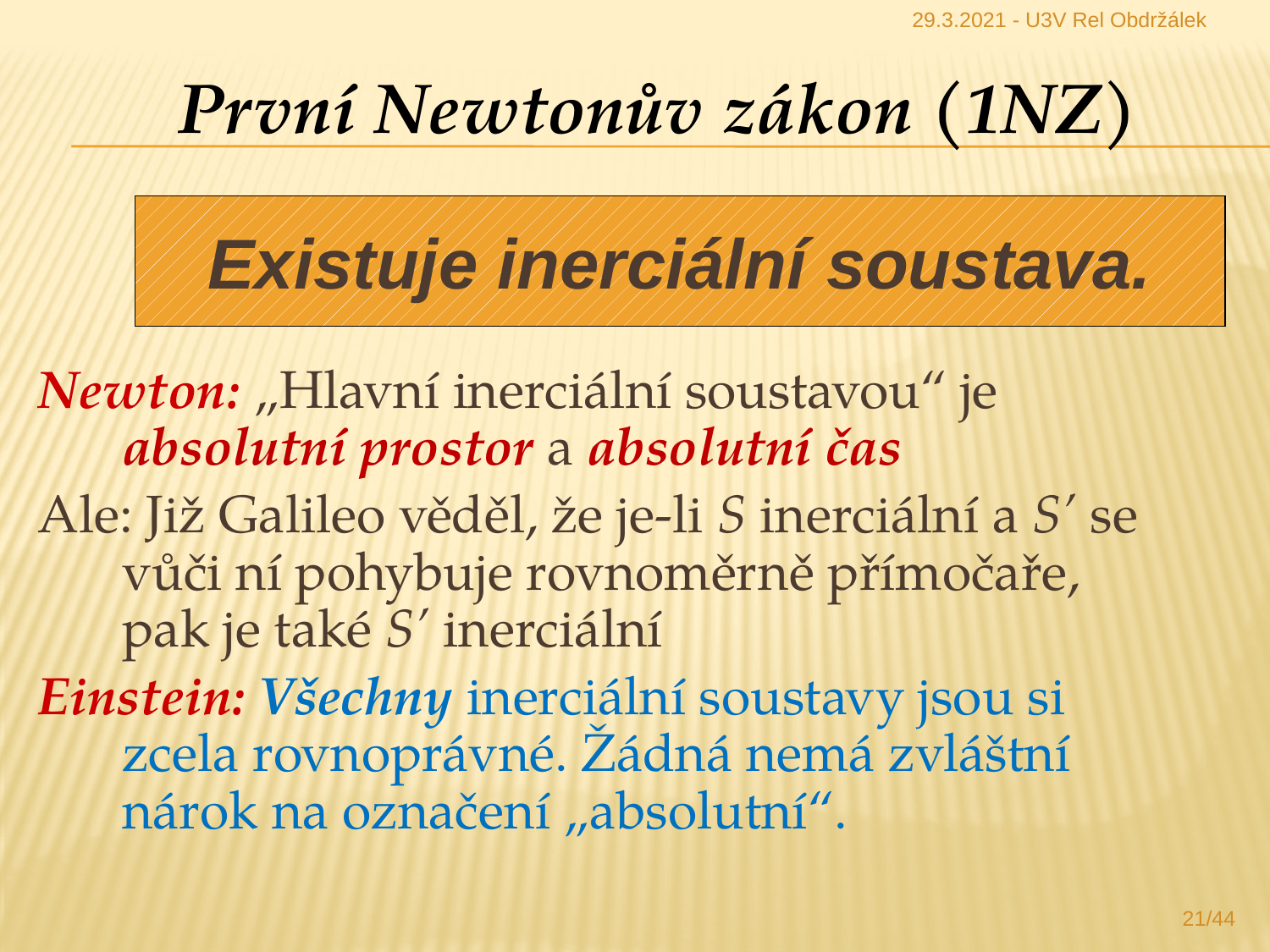

29.3.2021 - U3V Rel Obdržálek

První Newtonův zákon (1NZ)
Existuje inerciální soustava.
Newton: „Hlavní inerciální soustavou“ je
absolutní prostor a absolutní čas
Ale: Již Galileo věděl, že je-li S inerciální a S’ se vůči ní pohybuje rovnoměrně přímočaře, pak je také S’ inerciální
Einstein: Všechny inerciální soustavy jsou si zcela rovnoprávné. Žádná nemá zvláštní nárok na označení „absolutní“.
21/44